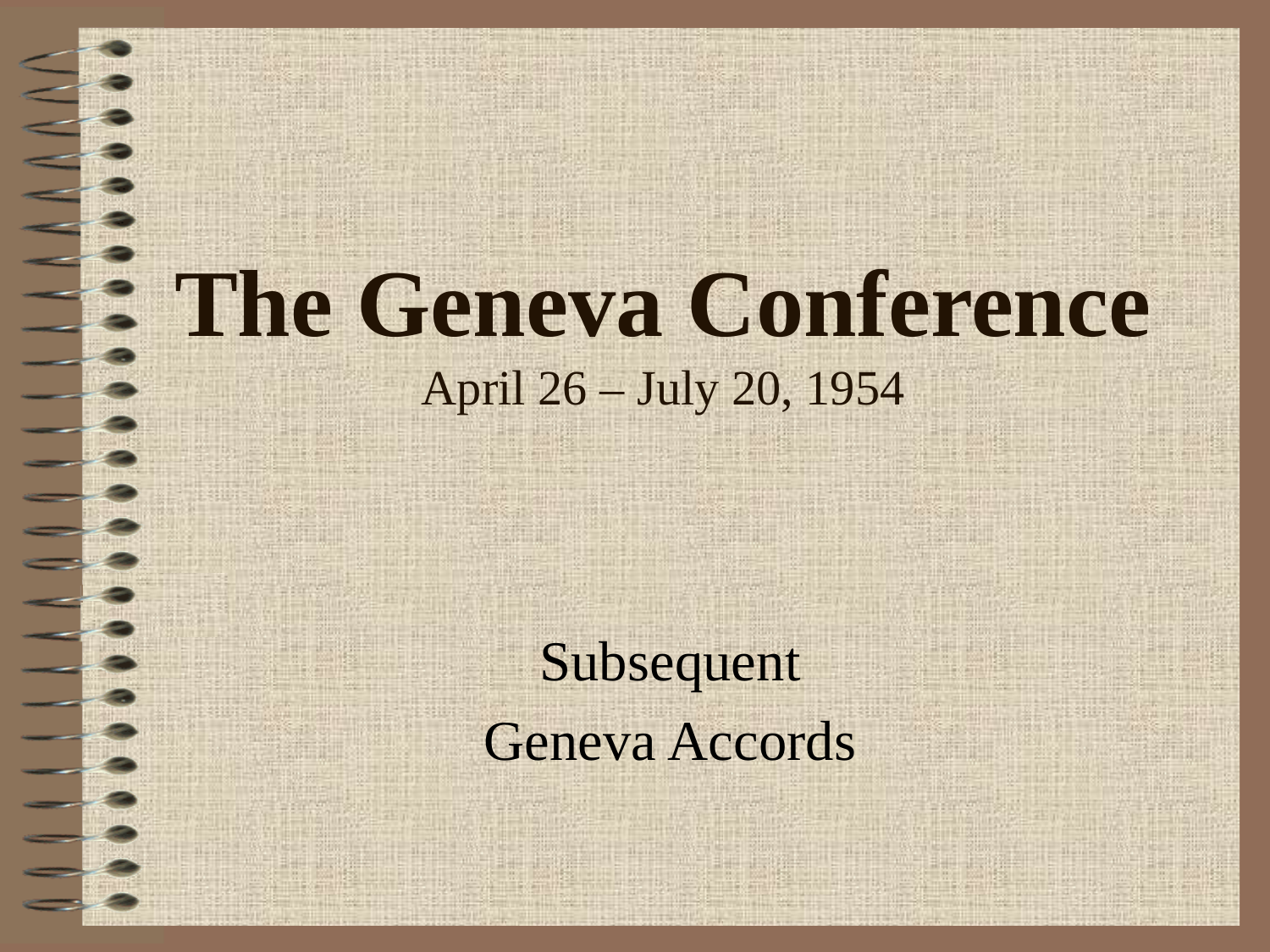

# The Geneva Conference April 26 – July 20, 1954

Subsequent
Geneva Accords